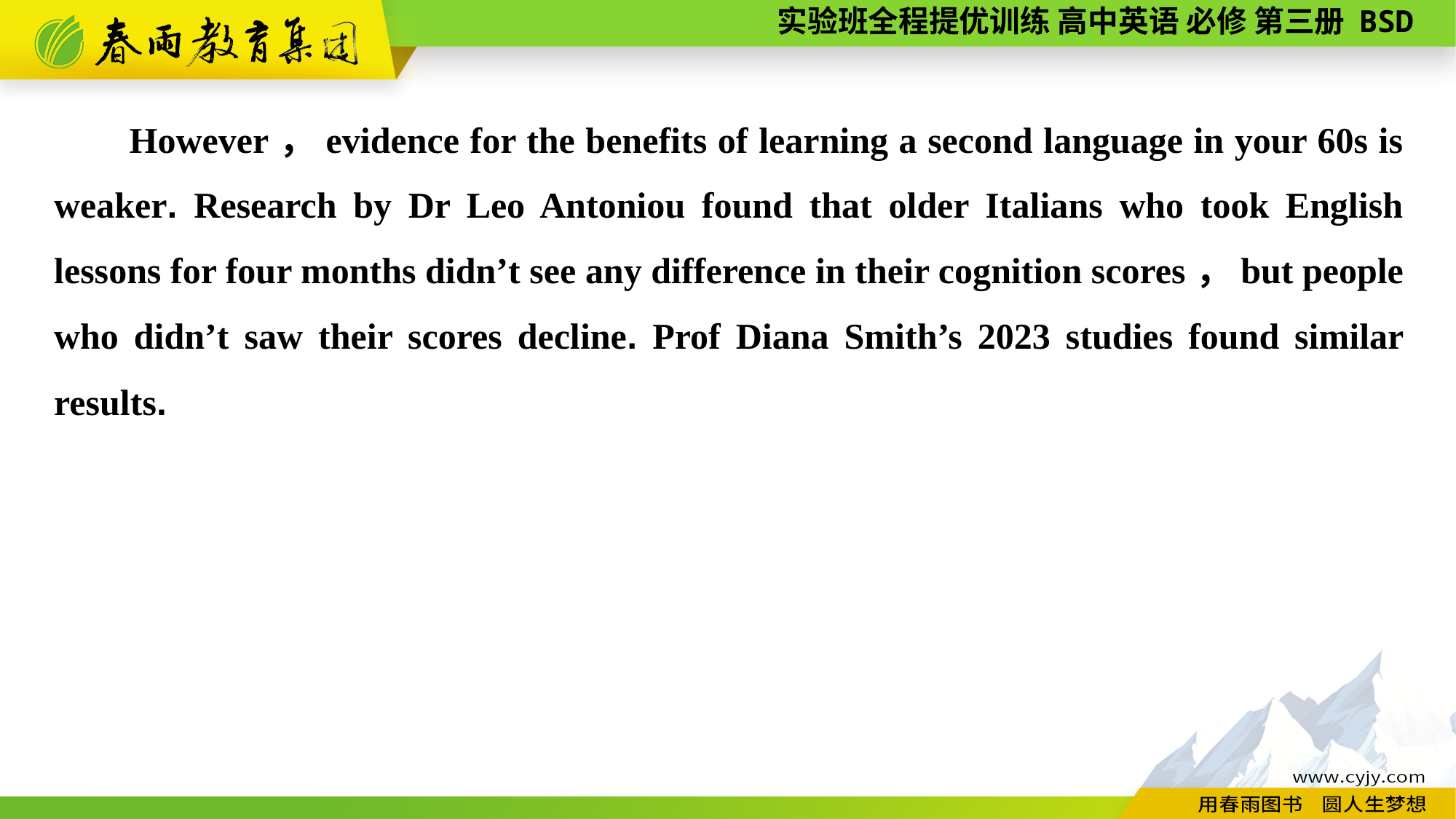

However，evidence for the benefits of learning a second language in your 60s is weaker. Research by Dr Leo Antoniou found that older Italians who took English lessons for four months didn’t see any difference in their cognition scores，but people who didn’t saw their scores decline. Prof Diana Smith’s 2023 studies found similar results.